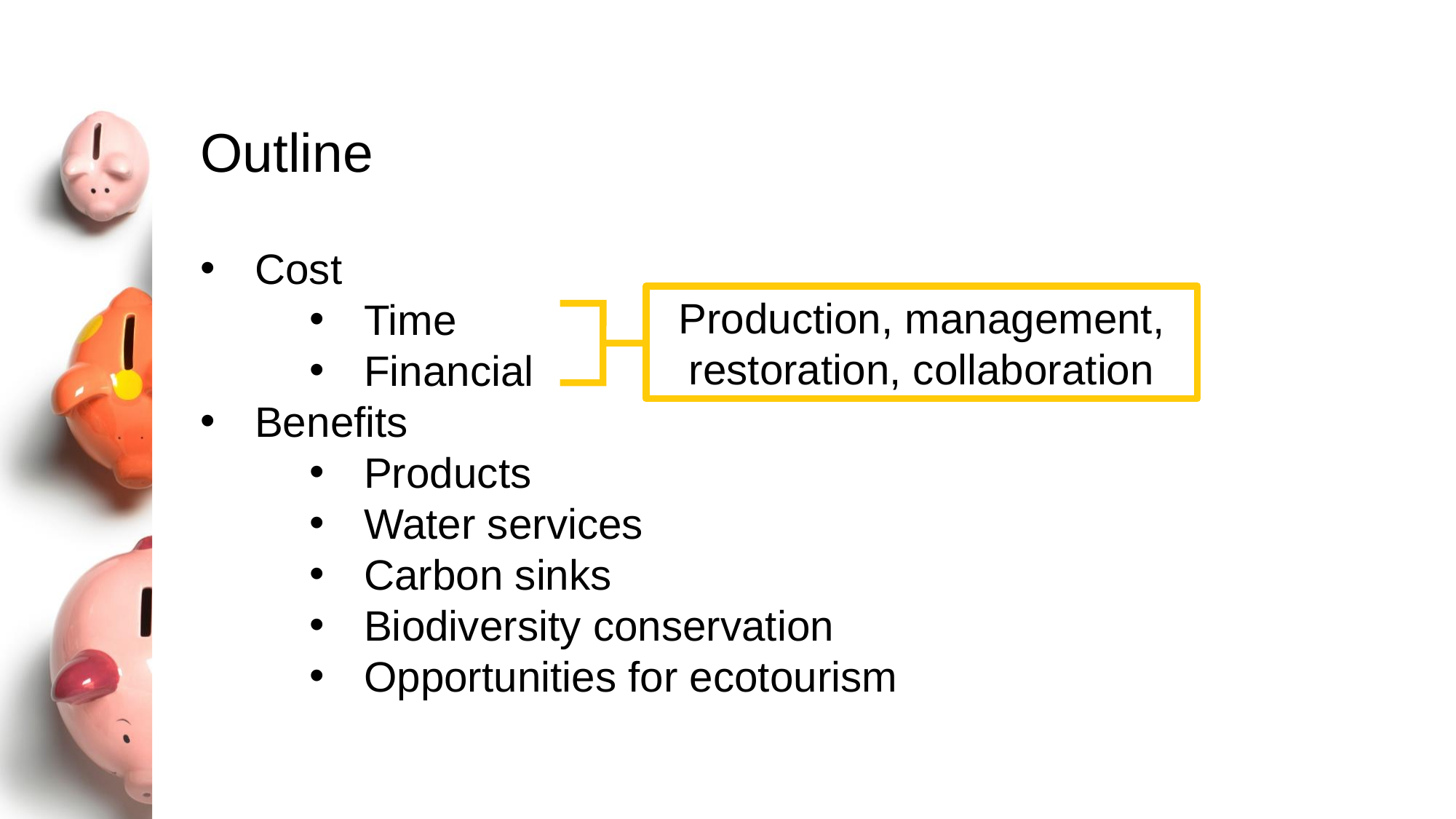

Outline
Cost
Time
Financial
Benefits
Products
Water services
Carbon sinks
Biodiversity conservation
Opportunities for ecotourism

Production, management, restoration, collaboration